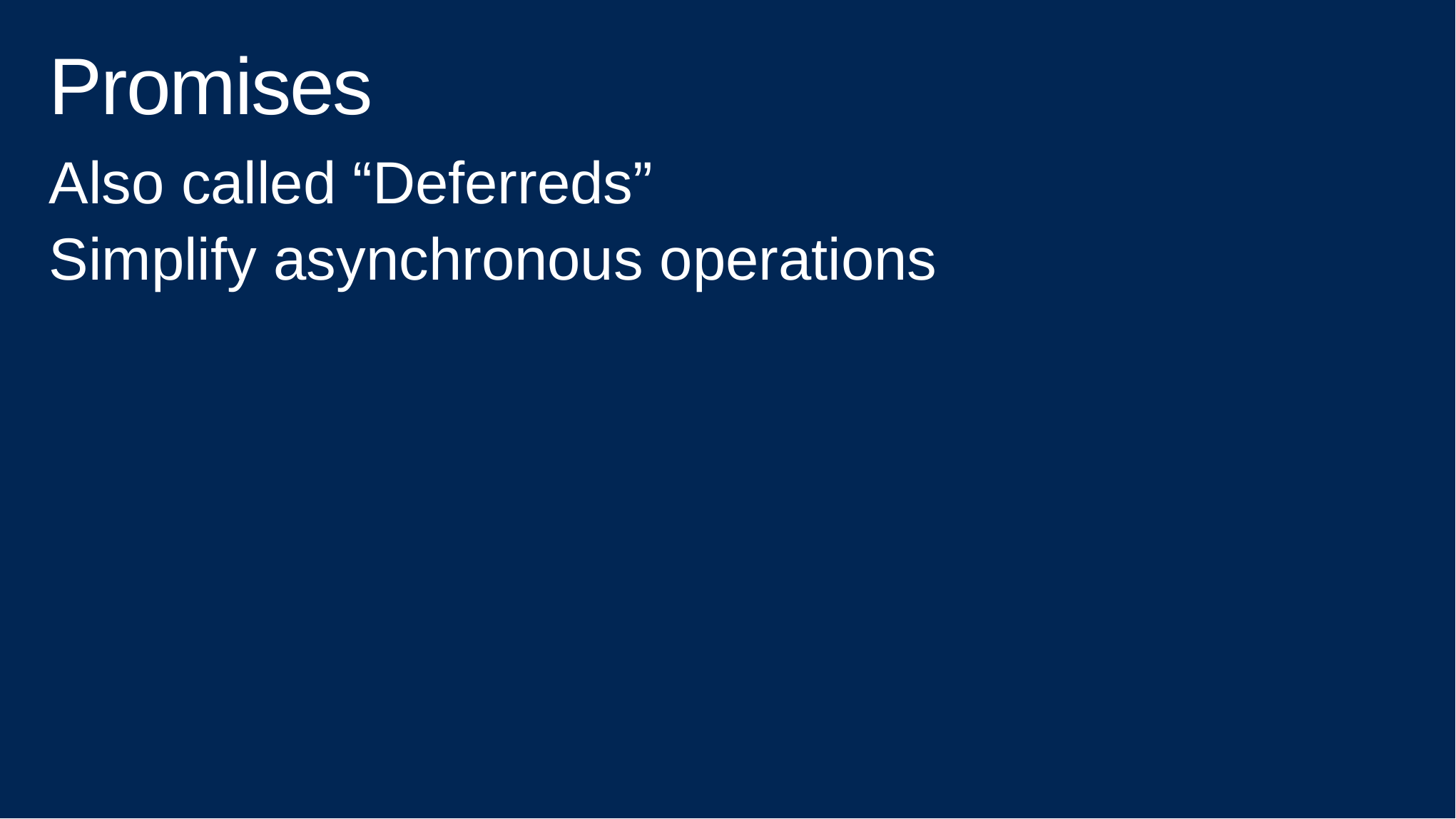

# Promises
Also called “Deferreds”
Simplify asynchronous operations